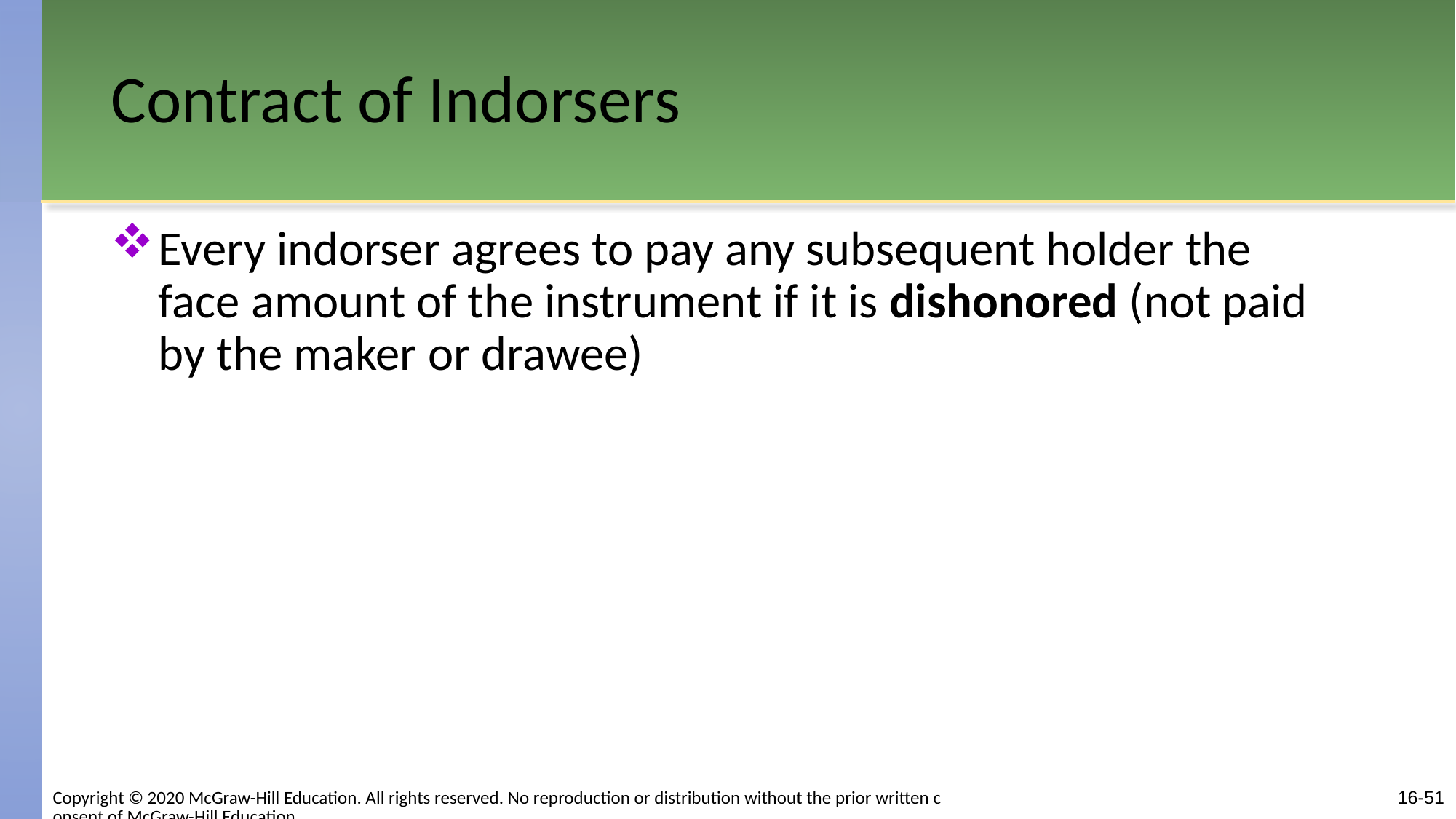

# Contract of Indorsers
Every indorser agrees to pay any subsequent holder the face amount of the instrument if it is dishonored (not paid by the maker or drawee)

Copyright © 2020 McGraw-Hill Education. All rights reserved. No reproduction or distribution without the prior written consent of McGraw-Hill Education.
16-51